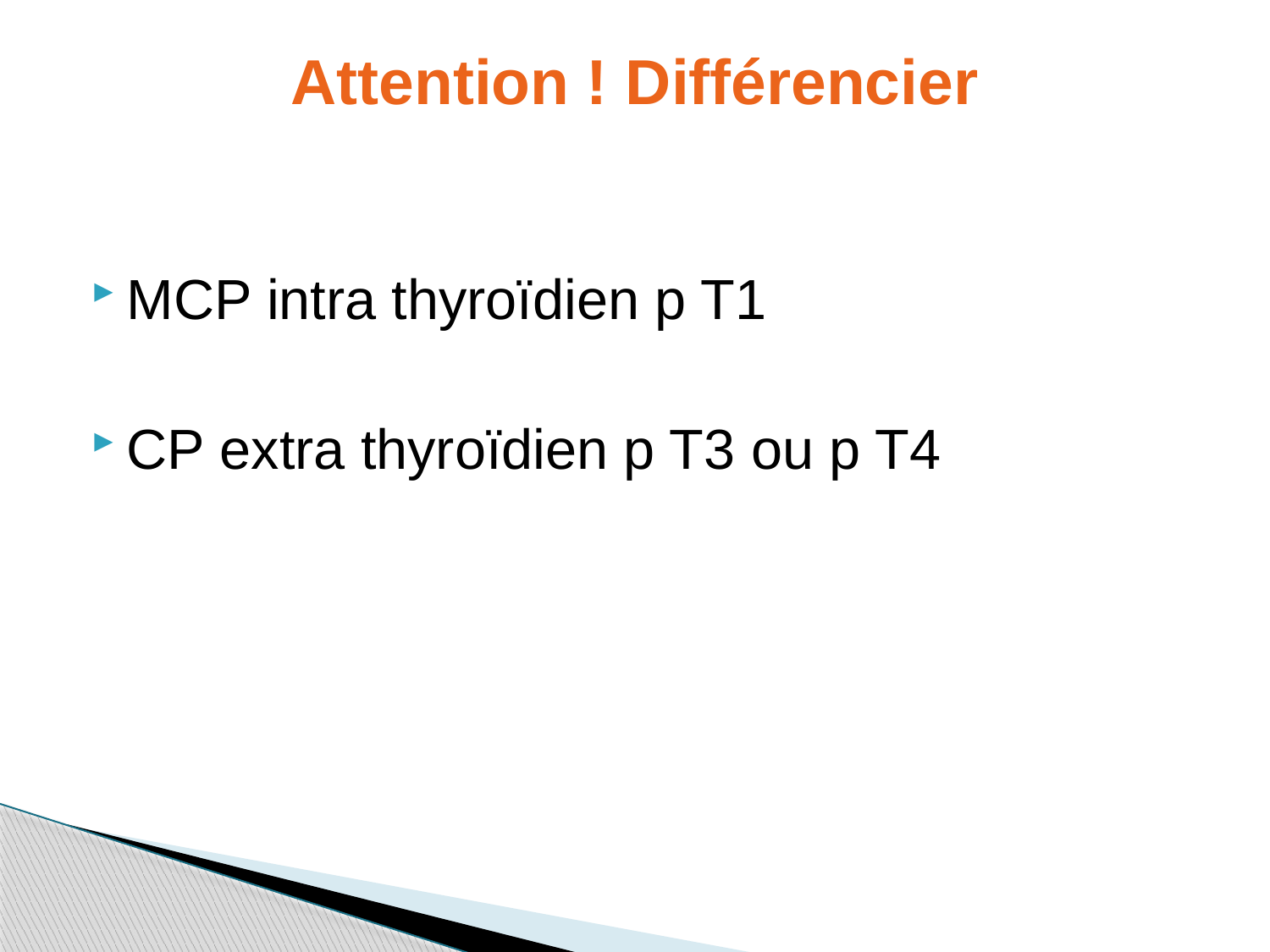

# Attention ! Différencier

MCP intra thyroïdien p T1

CP extra thyroïdien p T3 ou p T4